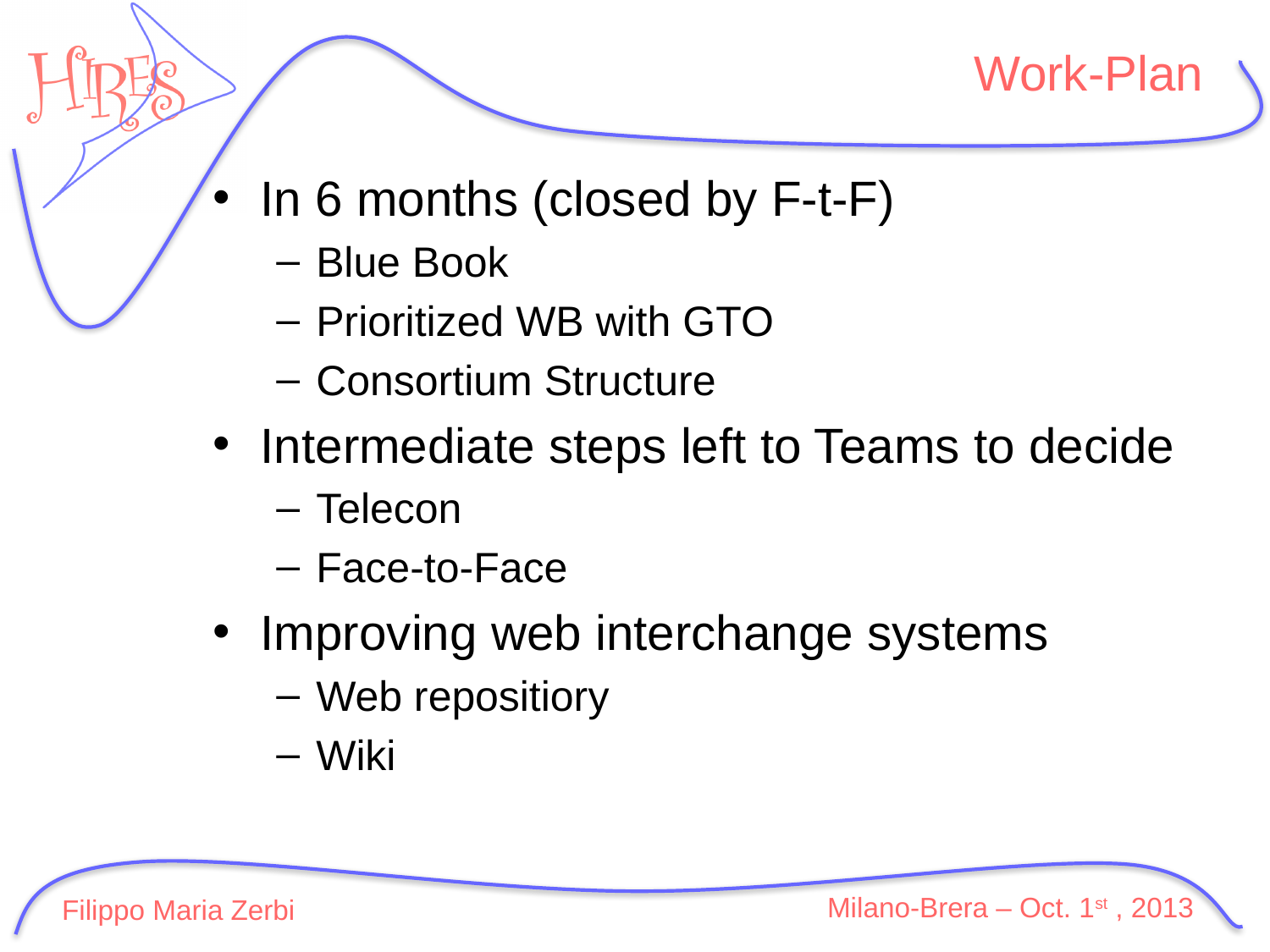

# Work-Plan
In 6 months (closed by F-t-F)
Blue Book
Prioritized WB with GTO
Consortium Structure
Intermediate steps left to Teams to decide
Telecon
Face-to-Face
Improving web interchange systems
Web repositiory
Wiki